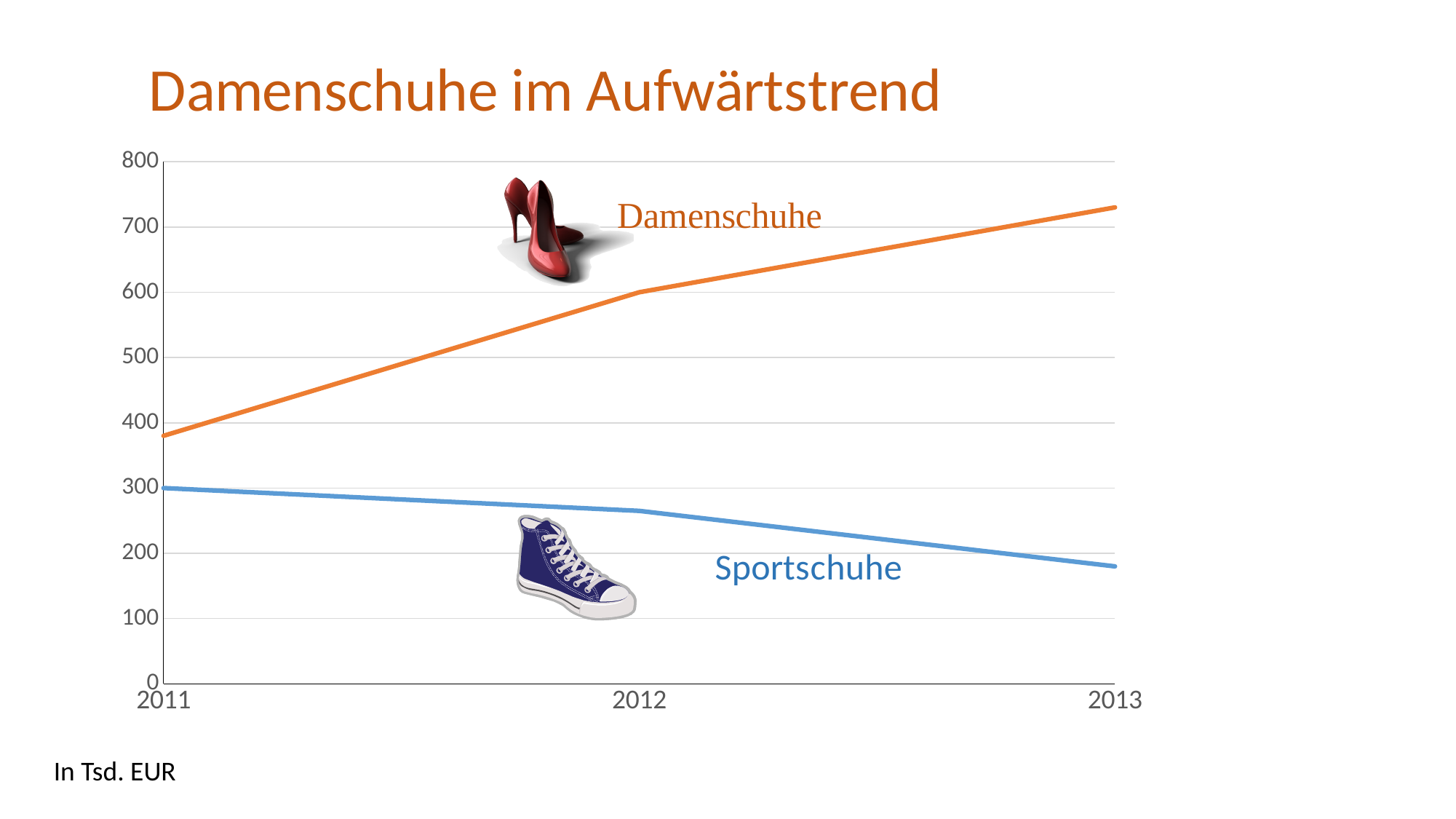

### Chart: Damenschuhe im Aufwärtstrend

| Category | Sportschuhe | Damenschuhe |
|---|---|---|
| 2011 | 300.0 | 380.0 |
| 2012 | 265.0 | 600.0 |
| 2013 | 180.0 | 730.0 |
In Tsd. EUR